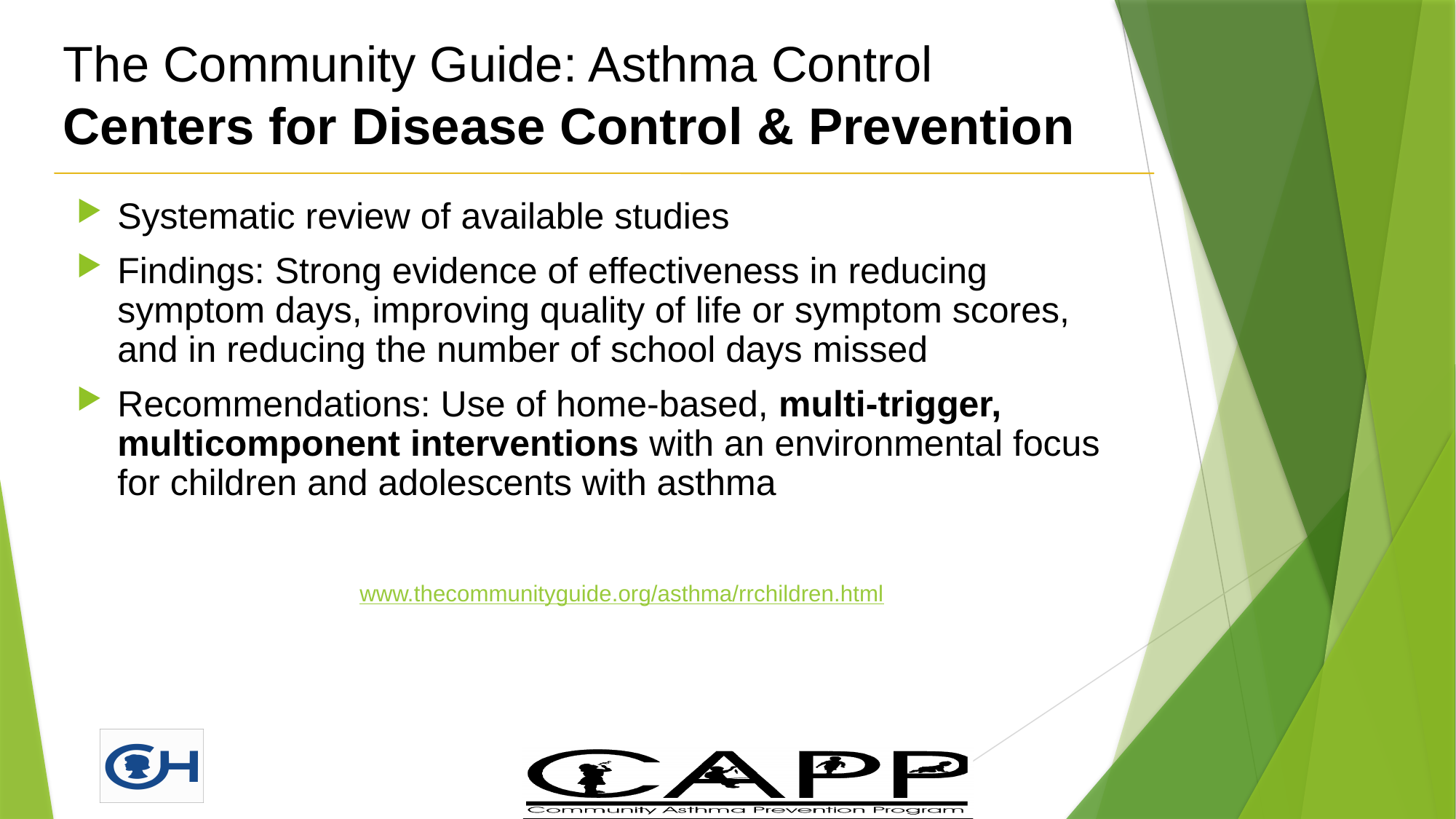

# The Community Guide: Asthma Control Centers for Disease Control & Prevention

Systematic review of available studies
Findings: Strong evidence of effectiveness in reducing symptom days, improving quality of life or symptom scores, and in reducing the number of school days missed
Recommendations: Use of home-based, multi-trigger, multicomponent interventions with an environmental focus for children and adolescents with asthma

CDC Task Force Findings and Rationale Statement Interventions for Children and Adolescents with Asthma www.thecommunityguide.org/asthma/rrchildren.html
Last updated: 6/15/2010